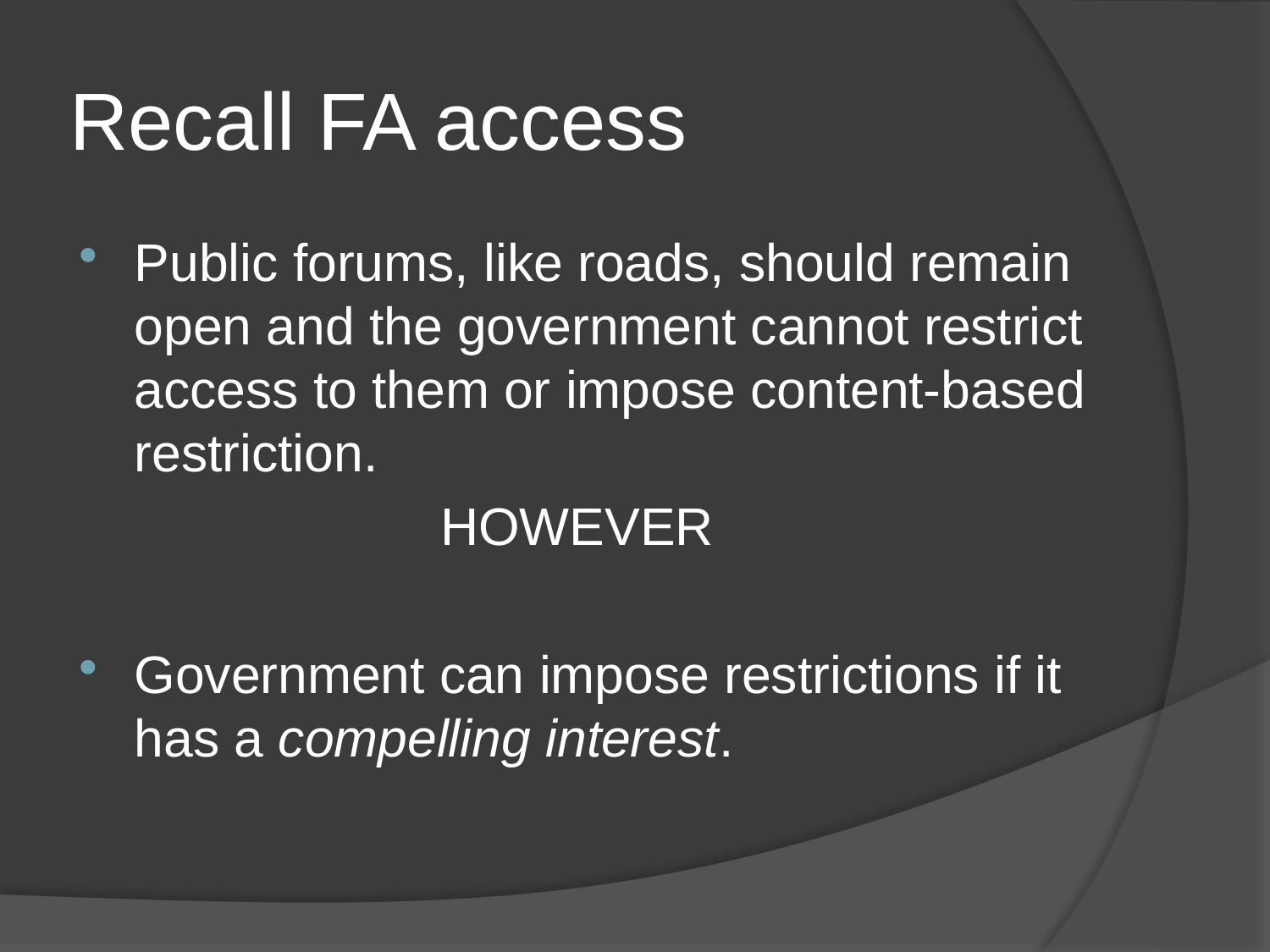

# Recall FA access
Public forums, like roads, should remain open and the government cannot restrict access to them or impose content-based restriction.
HOWEVER

Government can impose restrictions if it has a compelling interest.